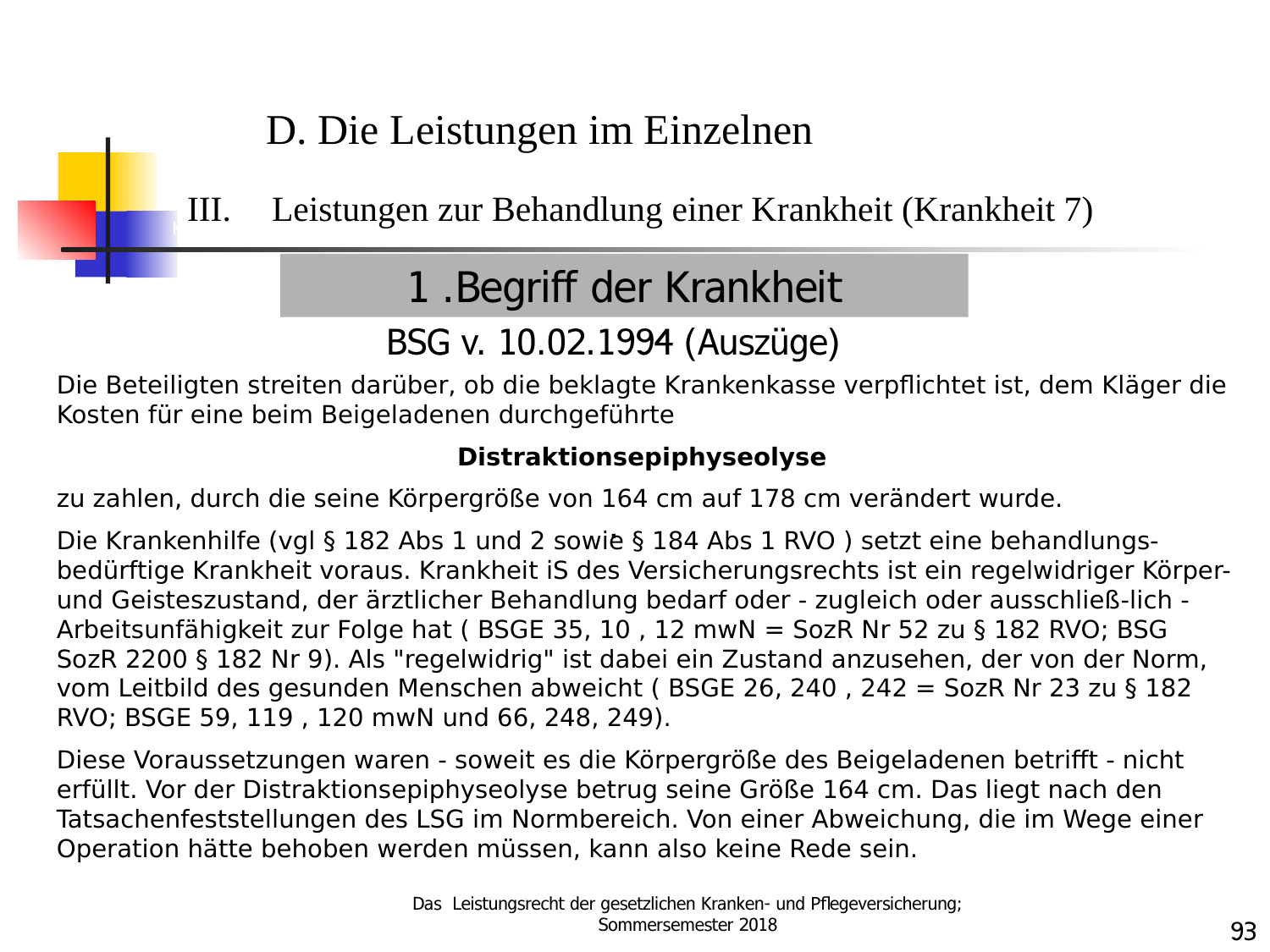

Krankheit 7
D. Die Leistungen im Einzelnen

Leistungen zur Behandlung einer Krankheit (Krankheit 7)
1 .Begriff der Krankheit
BSG v. 10.02.1994 (Auszüge)
Die Beteiligten streiten darüber, ob die beklagte Krankenkasse verpflichtet ist, dem Kläger die Kosten für eine beim Beigeladenen durchgeführte
Distraktionsepiphyseolyse
zu zahlen, durch die seine Körpergröße von 164 cm auf 178 cm verändert wurde.
Die Krankenhilfe (vgl § 182 Abs 1 und 2 sowie § 184 Abs 1 RVO ) setzt eine behandlungs-bedürftige Krankheit voraus. Krankheit iS des Versicherungsrechts ist ein regelwidriger Körper- und Geisteszustand, der ärztlicher Behandlung bedarf oder - zugleich oder ausschließ-lich - Arbeitsunfähigkeit zur Folge hat ( BSGE 35, 10 , 12 mwN = SozR Nr 52 zu § 182 RVO; BSG SozR 2200 § 182 Nr 9). Als "regelwidrig" ist dabei ein Zustand anzusehen, der von der Norm, vom Leitbild des gesunden Menschen abweicht ( BSGE 26, 240 , 242 = SozR Nr 23 zu § 182 RVO; BSGE 59, 119 , 120 mwN und 66, 248, 249).
Diese Voraussetzungen waren - soweit es die Körpergröße des Beigeladenen betrifft - nicht erfüllt. Vor der Distraktionsepiphyseolyse betrug seine Größe 164 cm. Das liegt nach den Tatsachenfeststellungen des LSG im Normbereich. Von einer Abweichung, die im Wege einer Operation hätte behoben werden müssen, kann also keine Rede sein.
.
Das  Leistungsrecht der gesetzlichen Kranken- und Pflegeversicherung; Sommersemester 2018
93